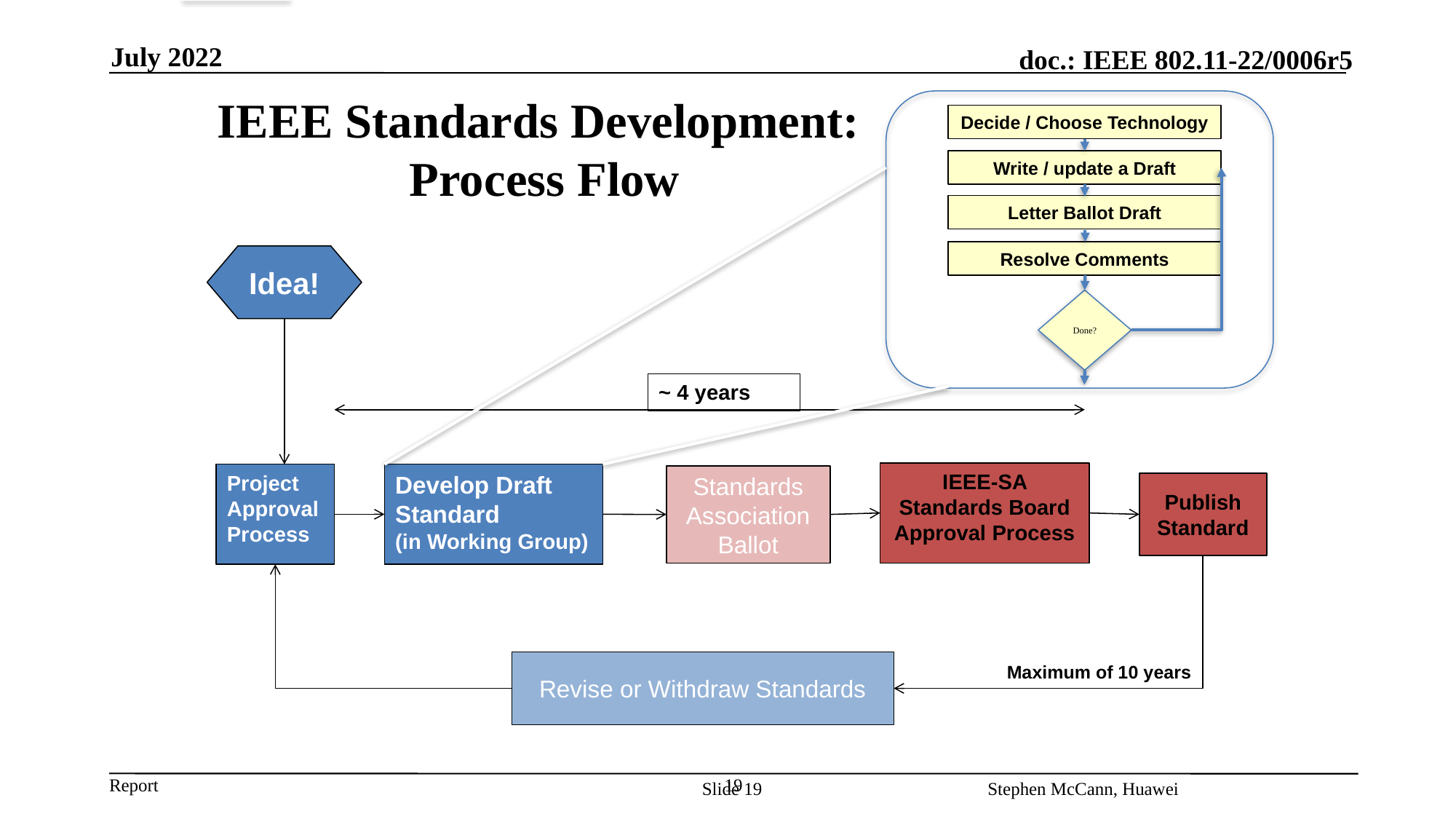

July 2022
# IEEE Standards Development: Process Flow

Decide / Choose Technology
Write / update a Draft
Letter Ballot Draft
Resolve Comments
Idea!
Done?
~ 4 years
IEEE-SA Standards Board Approval Process
Project Approval Process
Develop Draft Standard
(in Working Group)
Standards Association Ballot
Publish Standard
Revise or Withdraw Standards
Maximum of 10 years
Slide 19
Stephen McCann, Huawei
19